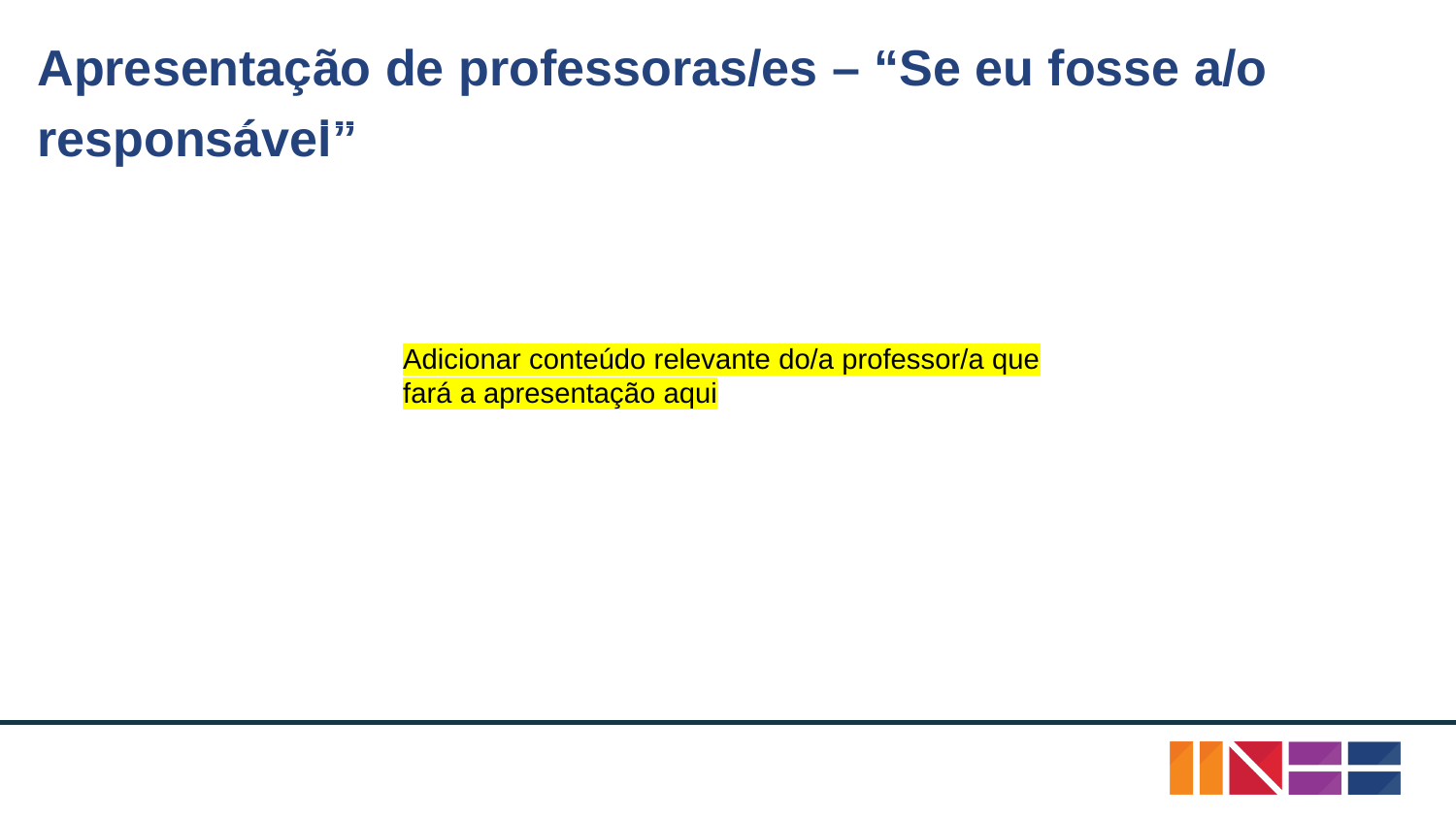

# Apresentação de professoras/es – “Se eu fosse a/o responsável”

Adicionar conteúdo relevante do/a professor/a que fará a apresentação aqui